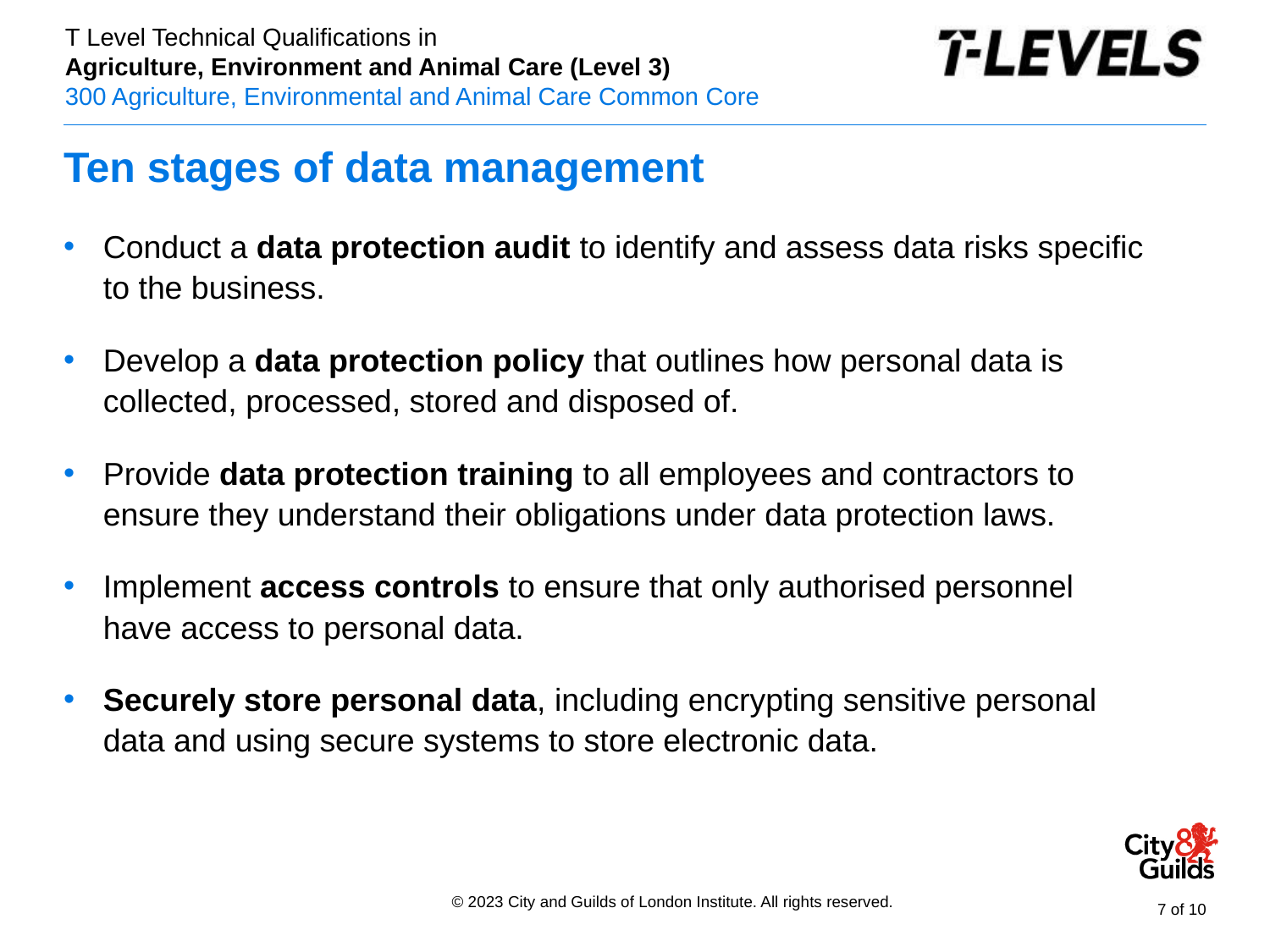

# Ten stages of data management
Conduct a data protection audit to identify and assess data risks specific to the business.
Develop a data protection policy that outlines how personal data is collected, processed, stored and disposed of.
Provide data protection training to all employees and contractors to ensure they understand their obligations under data protection laws.
Implement access controls to ensure that only authorised personnel have access to personal data.
Securely store personal data, including encrypting sensitive personal data and using secure systems to store electronic data.